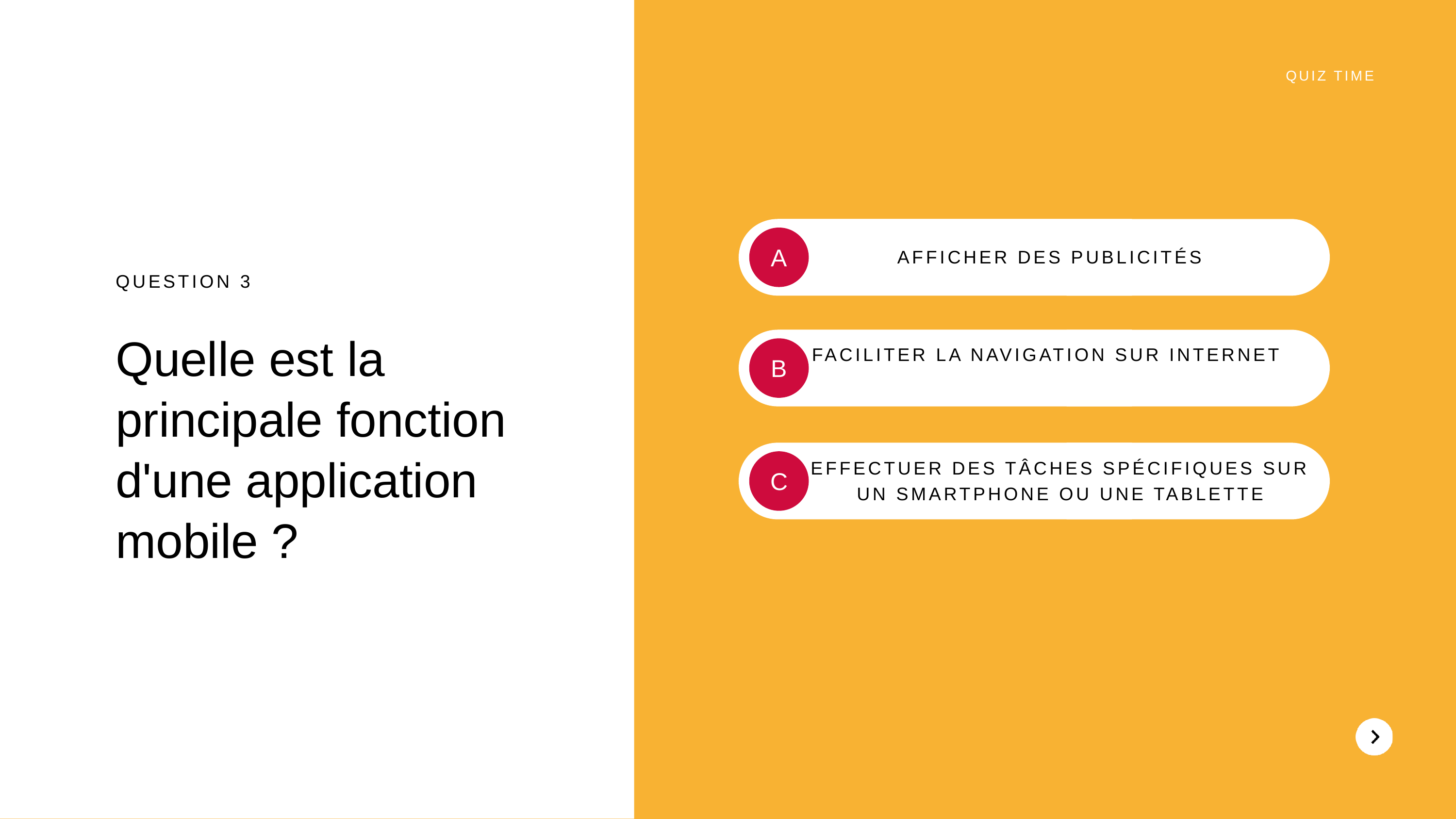

QUIZ TIME

A
AFFICHER DES PUBLICITÉS
QUESTION 3
Quelle est la principale fonction d'une application mobile ?

FACILITER LA NAVIGATION SUR INTERNET
B

EFFECTUER DES TÂCHES SPÉCIFIQUES SUR UN SMARTPHONE OU UNE TABLETTE
C